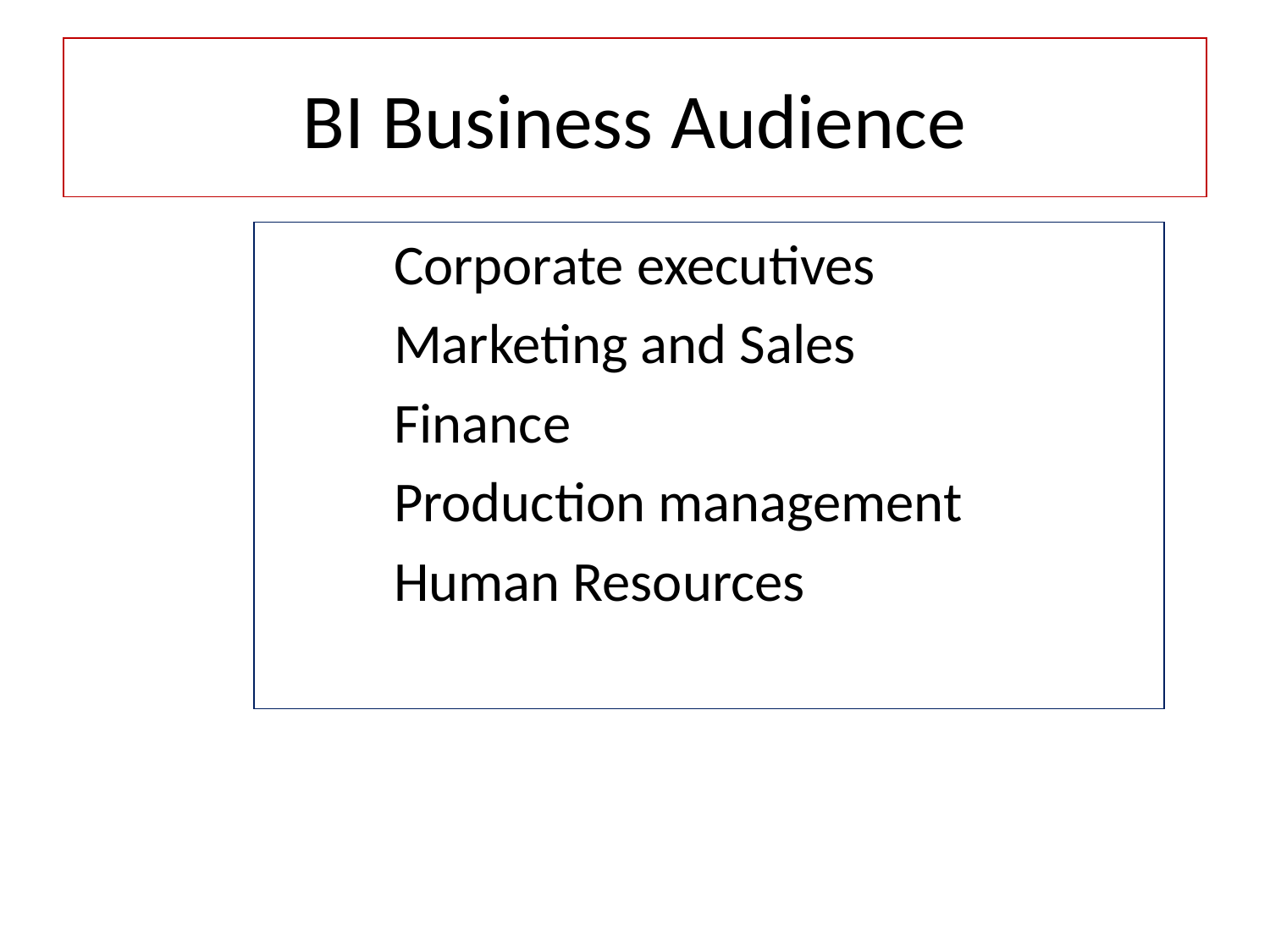

# BI Business Audience
	Corporate executives
	Marketing and Sales
	Finance
	Production management
	Human Resources